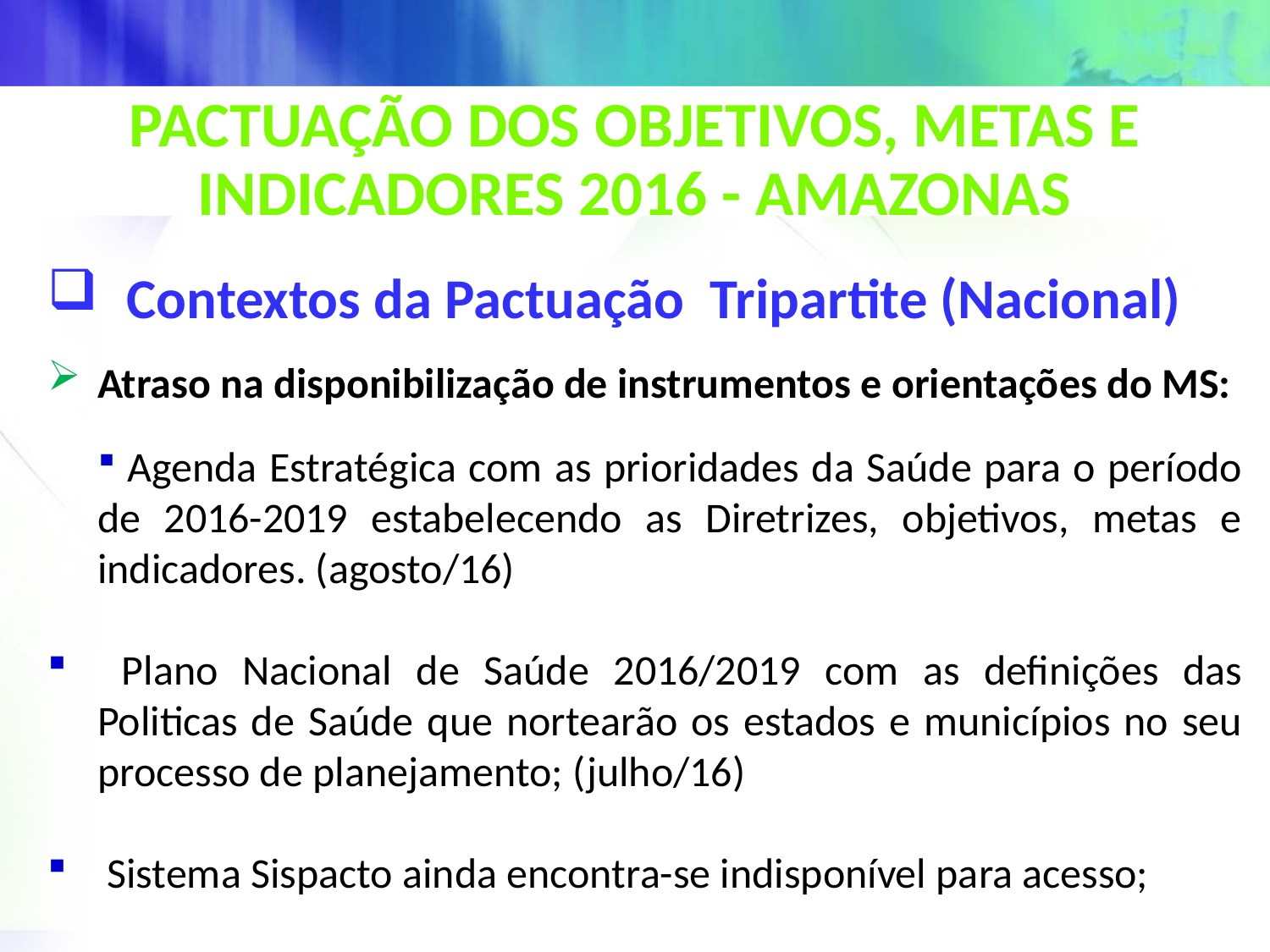

Pactuação dos Objetivos, Metas e Indicadores 2016 - amazonas
Contextos da Pactuação  Tripartite (Nacional)

Atraso na disponibilização de instrumentos e orientações do MS:

 Agenda Estratégica com as prioridades da Saúde para o período de 2016-2019 estabelecendo as Diretrizes, objetivos, metas e indicadores. (agosto/16)

 Plano Nacional de Saúde 2016/2019 com as definições das Politicas de Saúde que nortearão os estados e municípios no seu processo de planejamento; (julho/16)

 Sistema Sispacto ainda encontra-se indisponível para acesso;